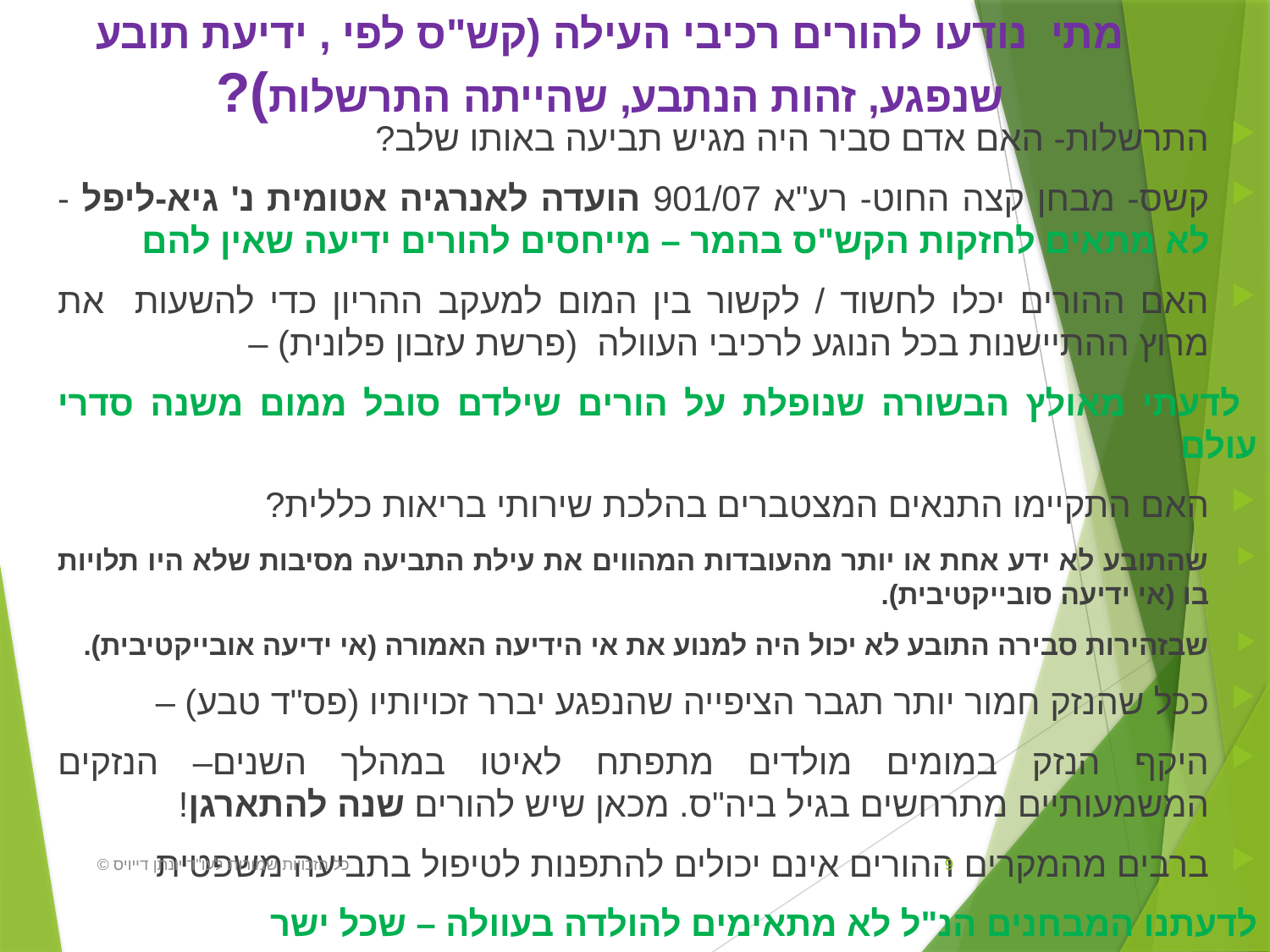

# מתי  נודעו להורים רכיבי העילה (קש"ס לפי , ידיעת תובע שנפגע, זהות הנתבע, שהייתה התרשלות)?
התרשלות- האם אדם סביר היה מגיש תביעה באותו שלב?
קשס- מבחן קצה החוט- רע"א 901/07 הועדה לאנרגיה אטומית נ' גיא-ליפל - לא מתאים לחזקות הקש"ס בהמר – מייחסים להורים ידיעה שאין להם
האם ההורים יכלו לחשוד / לקשור בין המום למעקב ההריון כדי להשעות  את מרוץ ההתיישנות בכל הנוגע לרכיבי העוולה  (פרשת עזבון פלונית) –
 לדעתי מאולץ הבשורה שנופלת על הורים שילדם סובל ממום משנה סדרי עולם
האם התקיימו התנאים המצטברים בהלכת שירותי בריאות כללית?
שהתובע לא ידע אחת או יותר מהעובדות המהווים את עילת התביעה מסיבות שלא היו תלויות בו (אי ידיעה סובייקטיבית).
שבזהירות סבירה התובע לא יכול היה למנוע את אי הידיעה האמורה (אי ידיעה אובייקטיבית).
ככל שהנזק חמור יותר תגבר הציפייה שהנפגע יברר זכויותיו (פס"ד טבע) –
היקף הנזק במומים מולדים מתפתח לאיטו במהלך השנים– הנזקים המשמעותיים מתרחשים בגיל ביה"ס. מכאן שיש להורים שנה להתארגן!
ברבים מהמקרים ההורים אינם יכולים להתפנות לטיפול בתביעה משפטית
לדעתנו המבחנים הנ"ל לא מתאימים להולדה בעוולה – שכל ישר

כל הזכויות שמורות לעו"ד יונתן דייויס ©
9